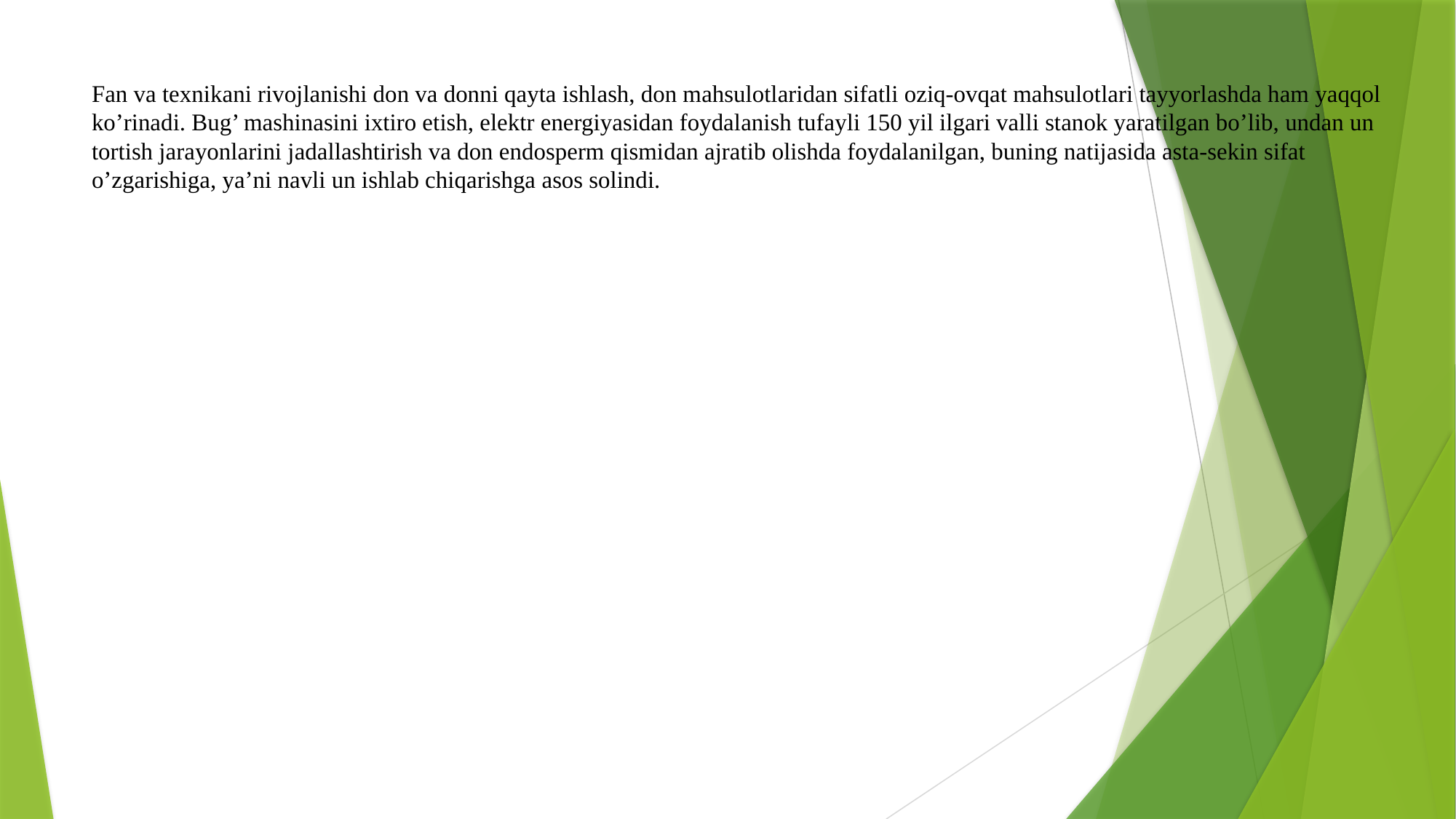

# Fan va texnikani rivojlanishi don va donni qayta ishlash, don mahsulotlaridan sifatli oziq-ovqat mahsulotlari tayyorlashda ham yaqqol ko’rinadi. Bug’ mashinasini ixtiro etish, elektr energiyasidan foydalanish tufayli 150 yil ilgari valli stanok yaratilgan bo’lib, undan un tortish jarayonlarini jadallashtirish va don endosperm qismidan ajratib olishda foydalanilgan, buning natijasida asta-sekin sifat o’zgarishiga, ya’ni navli un ishlab chiqarishga asos solindi.